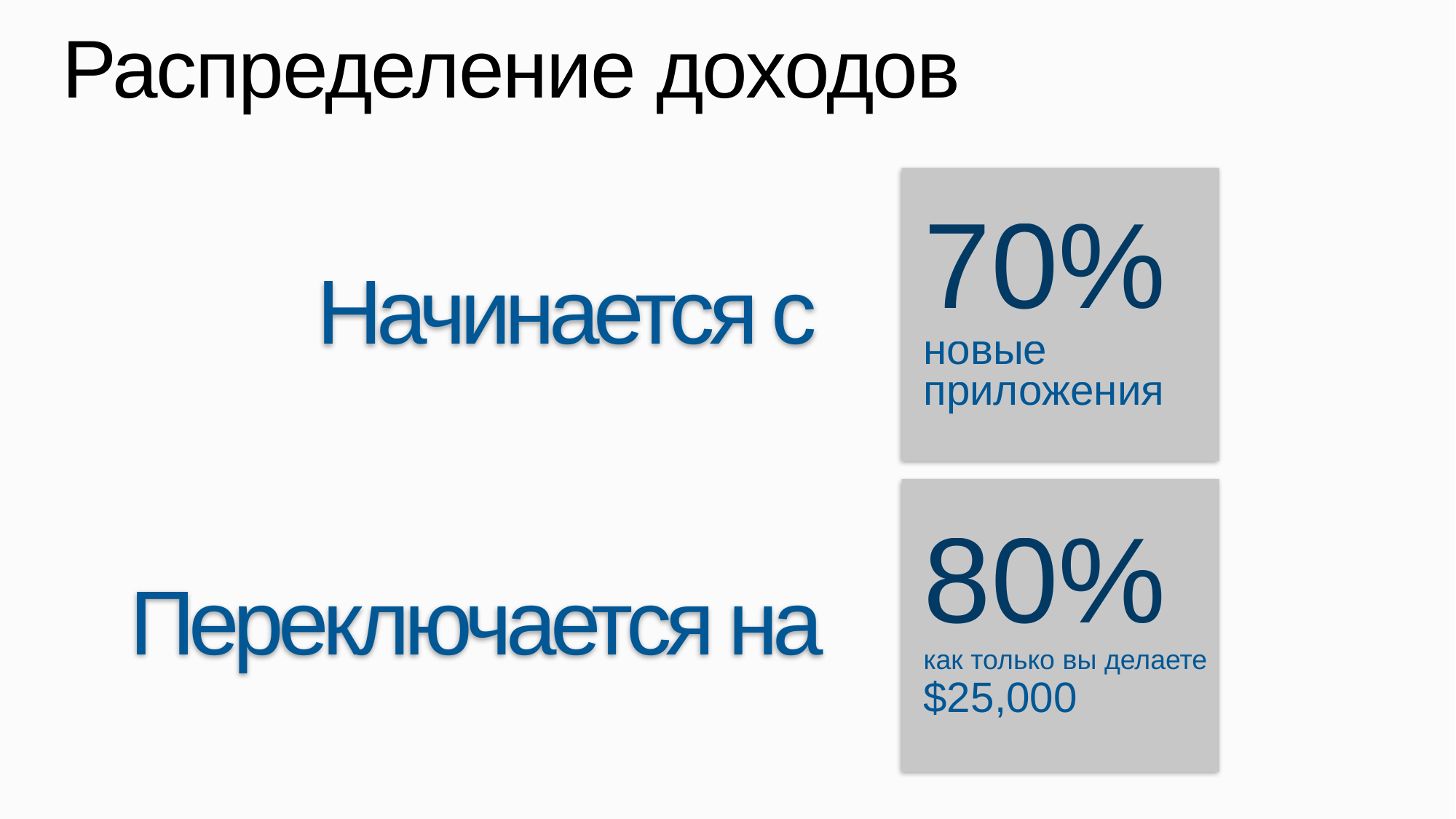

# Распределение доходов
70%
новые приложения
Начинается с
80%
как только вы делаете $25,000
Переключается на